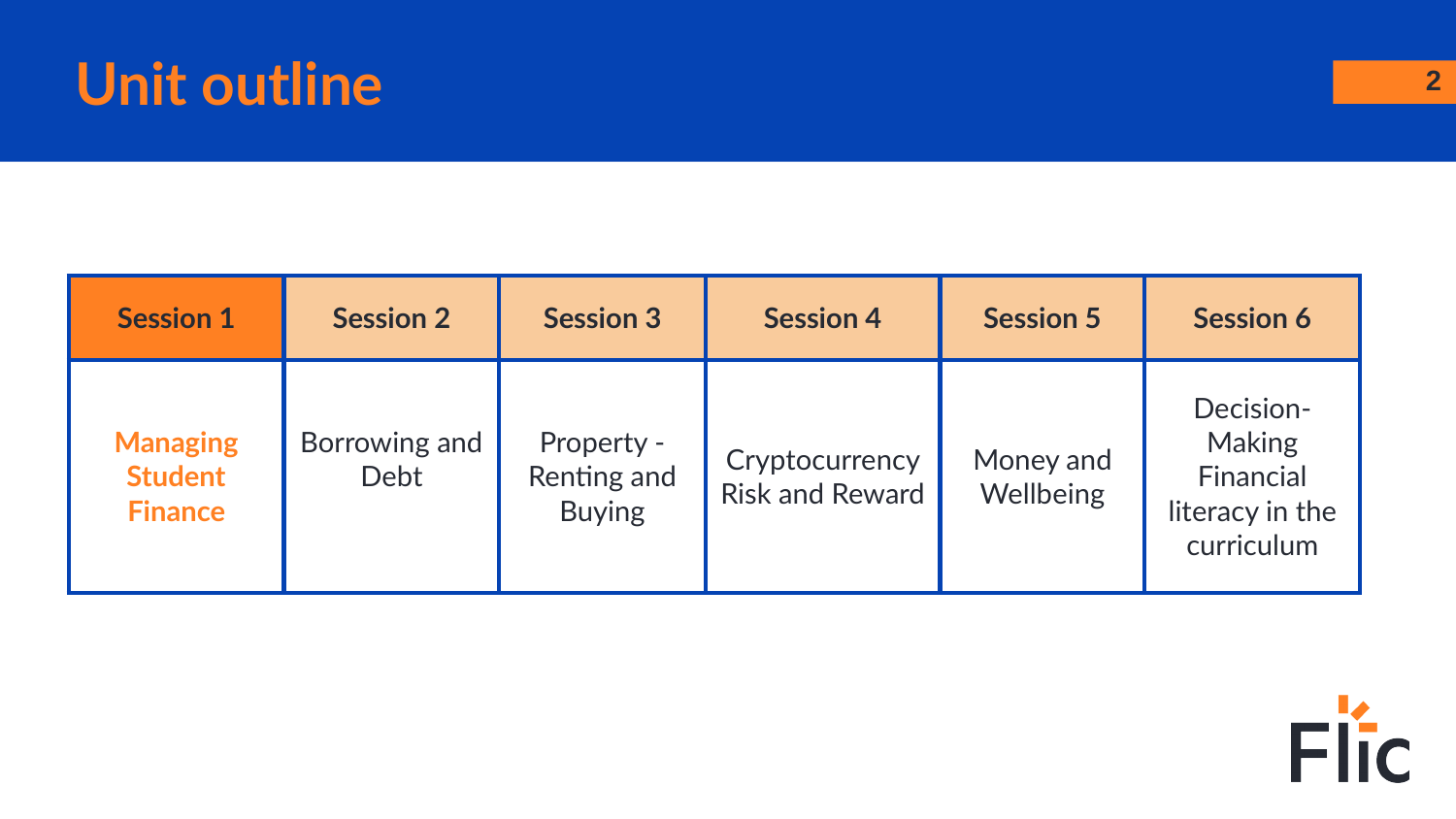

# Unit outline

2
| Session 1 | Session 2 | Session 3 | Session 4 | Session 5 | Session 6 |
| --- | --- | --- | --- | --- | --- |
| Managing Student Finance | Borrowing and Debt | Property - Renting and Buying | Cryptocurrency Risk and Reward | Money and Wellbeing | Decision- Making Financial literacy in the curriculum |